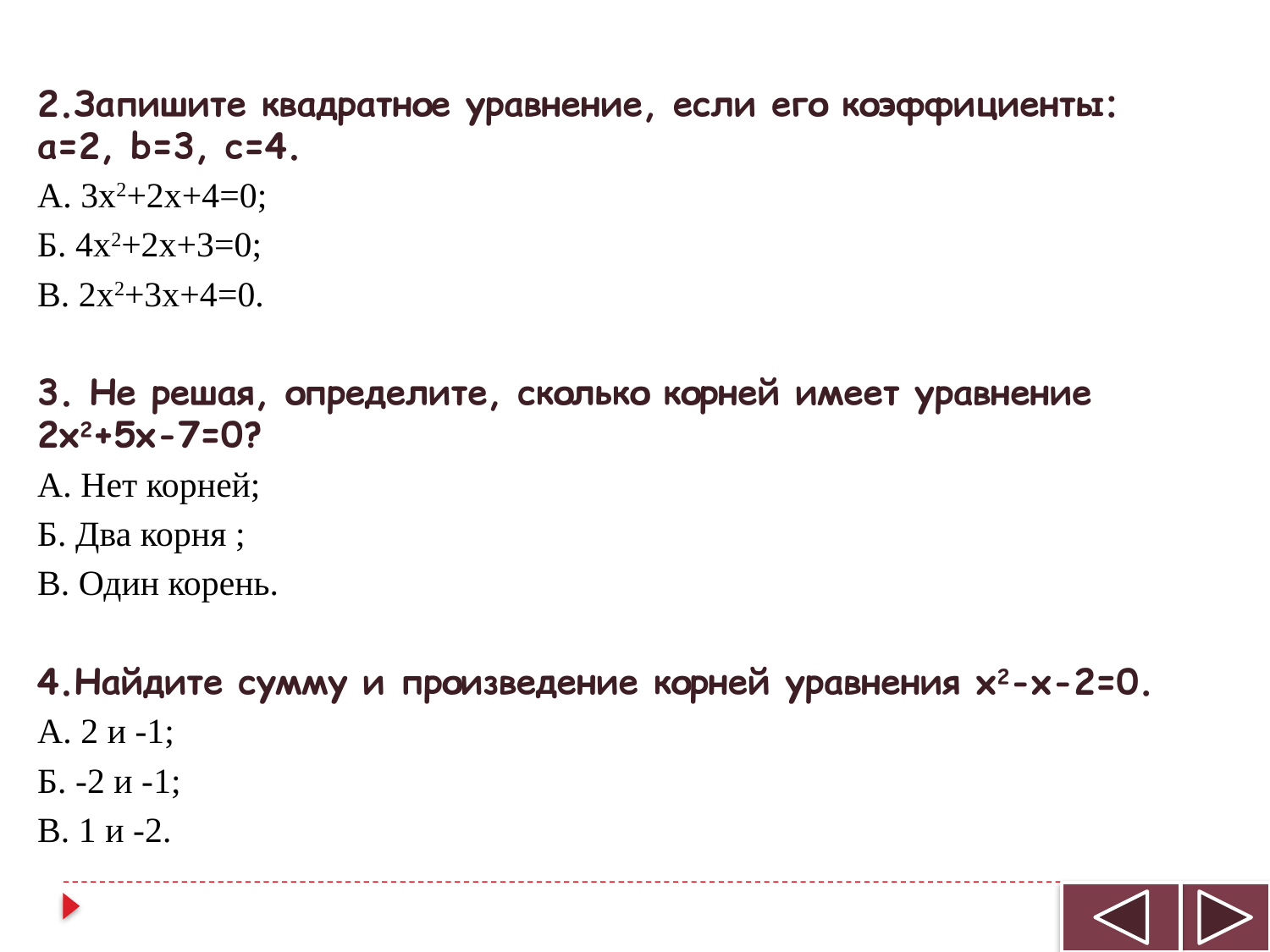

2.Запишите квадратное уравнение, если его коэффициенты: а=2, b=3, с=4.
А. 3х2+2х+4=0;
Б. 4х2+2х+3=0;
В. 2х2+3х+4=0.

3. Не решая, определите, сколько корней имеет уравнение 2х2+5х-7=0?
А. Нет корней;
Б. Два корня ;
В. Один корень.

4.Найдите сумму и произведение корней уравнения х2-х-2=0.
А. 2 и -1;
Б. -2 и -1;
В. 1 и -2.